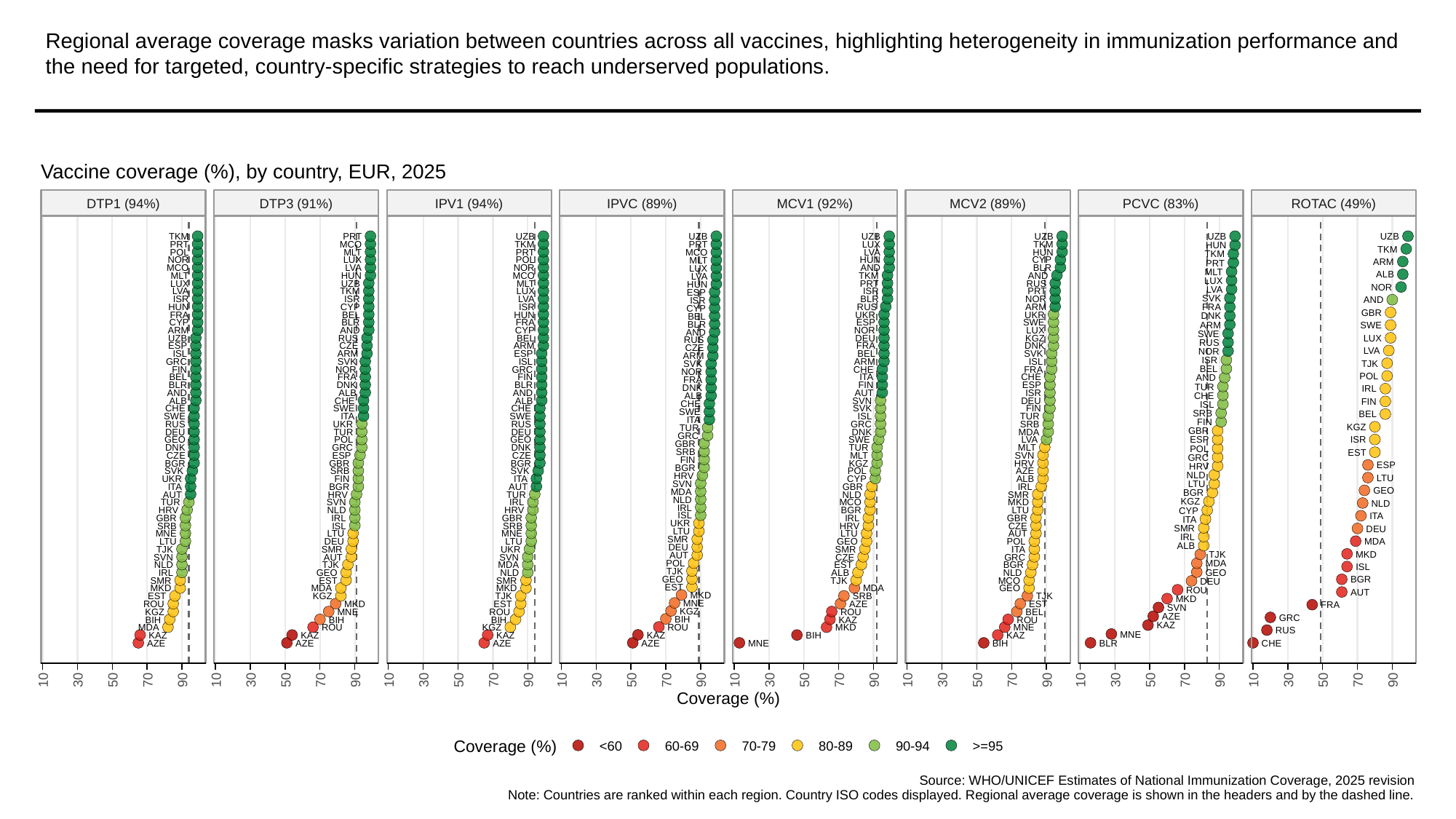

# Regional average coverage masks variation between countries across all vaccines, highlighting heterogeneity in immunization performance and the need for targeted, country-specific strategies to reach underserved populations.

Vaccine coverage (%), by country, EUR, 2025

DTP1 (94%)
DTP3 (91%)
IPV1 (94%)
IPVC (89%)
MCV1 (92%)
MCV2 (89%)
PCVC (83%)
ROTAC (49%)

TKM
PRT
UZB
UZB
UZB
UZB
UZB
UZB

PRT
MCO
TKM
LUX
TKM
PRT
HUN

TKM

POL
MLT
PRT
LVA
HUN
MCO
TKM

NOR
LUX
POL
HUN
CYP
MLT

ARM
PRT

MCO
LVA
NOR
AND
BLR
LUX

MLT

ALB
MLT
HUN
MCO
TKM
AND
LVA

LUX

LUX
UZB
MLT
PRT
RUS
HUN

NOR

LVA

LVA
TKM
LUX
ISR
PRT
ESP

SVK
ISR
ISR
LVA
BLR
NOR
AND
ISR

HUN
CYP
ISR
RUS
ARM
FRA
CYP

GBR

FRA
BEL
HUN
UKR
UKR
DNK
BEL

CYP
BLR
FRA
ESP
SWE

BLR
ARM
SWE

ARM
AND
CYP
NOR
LUX

AND
SWE

UZB
RUS
BEL
DEU
KGZ
LUX
RUS

RUS

ESP
CZE
ARM
FRA
DNK

CZE

LVA
NOR

ISL
ARM
ESP
BEL
SVK

ARM

ISR

GRC
SVK
ISL
ARM
ISL

TJK
SVK

BEL
FIN
NOR
GRC
CHE
FRA

NOR

POL
BEL
FRA
FIN
ITA
CHE

AND
FRA

BLR
DNK
BLR
FIN
ESP

TUR

DNK
IRL

AND
ALB
AND
AUT
ISR

CHE
ALB

ALB
CHE
ALB
SVN
DEU
FIN

CHE
ISL

CHE
SWE
CHE
SVK
FIN

SWE

SRB

BEL
SWE
ITA
SWE
ISL
TUR

ITA

FIN
RUS
UKR
RUS
GRC
SRB

KGZ
TUR

GBR
DEU
TUR
DEU
DNK
MDA

GRC

GEO
POL
GEO
SWE
LVA
ESP
ISR

GBR

DNK
GRC
DNK
TUR
MLT
POL

SRB
EST

CZE
ESP
CZE
MLT
SVN
GRC

FIN

BGR
GBR
BGR
KGZ
HRV

ESP

HRV
BGR

SVK
SRB
SVK
POL
AZE

NLD
HRV

LTU
UKR
FIN
ITA
CYP
ALB

SVN
LTU

ITA
BGR
AUT
GBR
IRL

GEO

MDA

BGR
AUT
HRV
TUR
NLD
SMR

NLD

KGZ
TUR
SVN
IRL
MCO
MKD
NLD

IRL

HRV
NLD
HRV
BGR
LTU
CYP

ISL

ITA

GBR
IRL
GBR
IRL
GBR
ITA

UKR

SRB
ISL
SRB
HRV
CZE

SMR
DEU

LTU

MNE
LTU
MNE
LTU
AUT

IRL

SMR
LTU
DEU
LTU
GEO
POL
MDA

ALB

DEU
TJK
SMR
UKR
SMR
ITA

MKD
TJK

AUT
SVN
AUT
SVN
CZE
GRC

POL
MDA

NLD
TJK
MDA
EST
BGR
ISL

TJK
GEO
IRL
GEO
NLD
ALB
NLD

GEO
BGR
SMR
EST
SMR
TJK
MCO
DEU

EST

MKD
MDA
MKD
MDA
GEO
ROU

AUT

MKD
EST
KGZ
TJK
SRB
TJK

MKD

MNE
ROU
MKD
EST
AZE
EST
FRA

SVN

KGZ
KGZ
MNE
ROU
ROU
BEL

AZE

GRC
BIH
BIH
BIH
BIH
KAZ
ROU

KAZ
ROU
MDA
ROU
KGZ
MKD
MNE

RUS

MNE
KAZ
KAZ
KAZ
KAZ
BIH
KAZ

AZE
AZE
AZE
AZE
MNE
BIH
BLR
CHE

10
30
50
70
90
10
30
50
70
90
10
30
50
70
90
10
30
50
70
90
10
30
50
70
90
10
30
50
70
90
10
30
50
70
90
10
30
50
70
90
Coverage (%)
Coverage (%)

<60
60-69
70-79
80-89
90-94
>=95
Source: WHO/UNICEF Estimates of National Immunization Coverage, 2025 revision
Note: Countries are ranked within each region. Country ISO codes displayed. Regional average coverage is shown in the headers and by the dashed line.